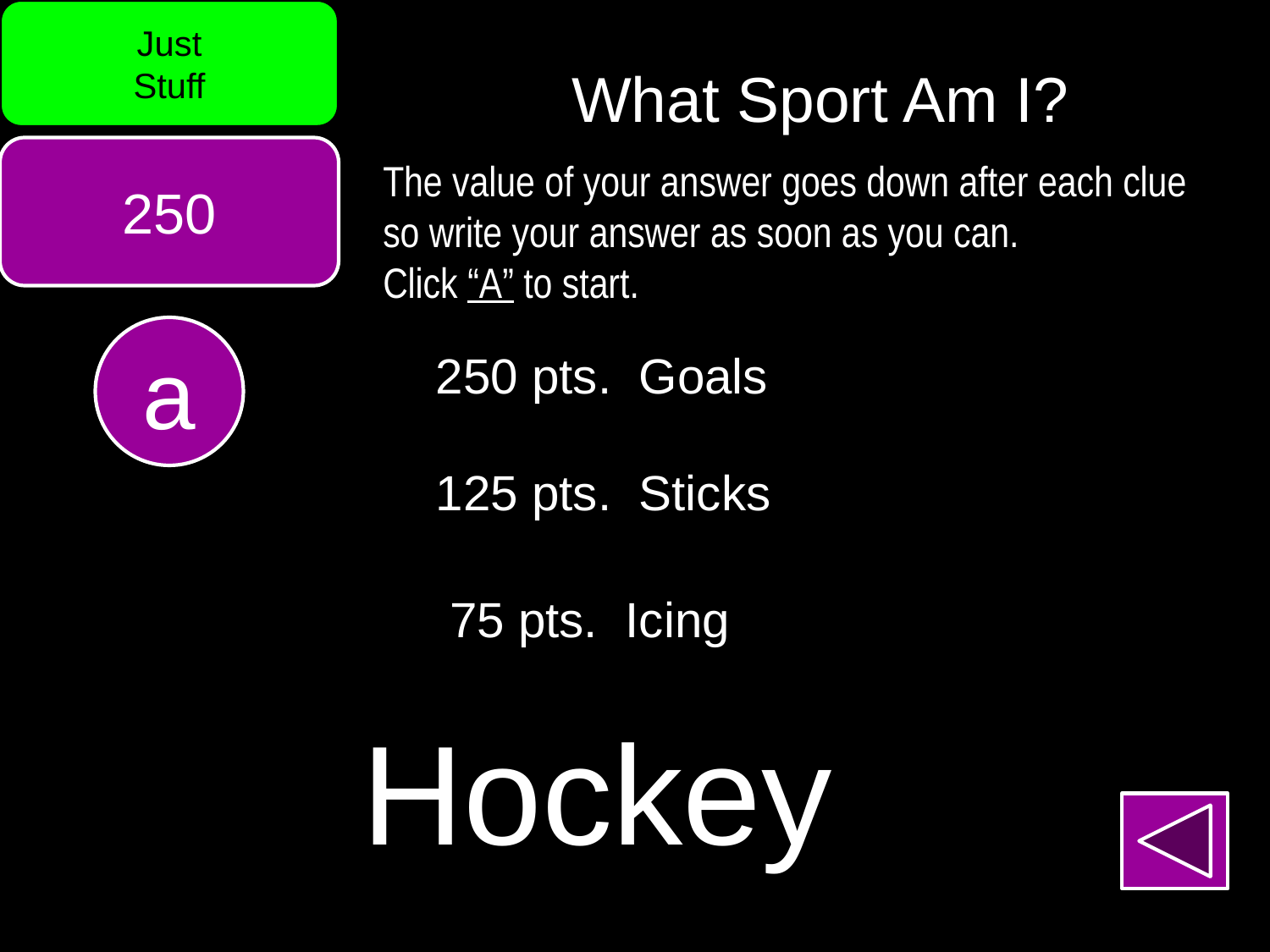

Just
Stuff
What Sport Am I?
250
The value of your answer goes down after each clue so write your answer as soon as you can.
Click “A” to start.
a
250 pts.  Goals
125 pts.  Sticks
 75 pts.  Icing
Hockey